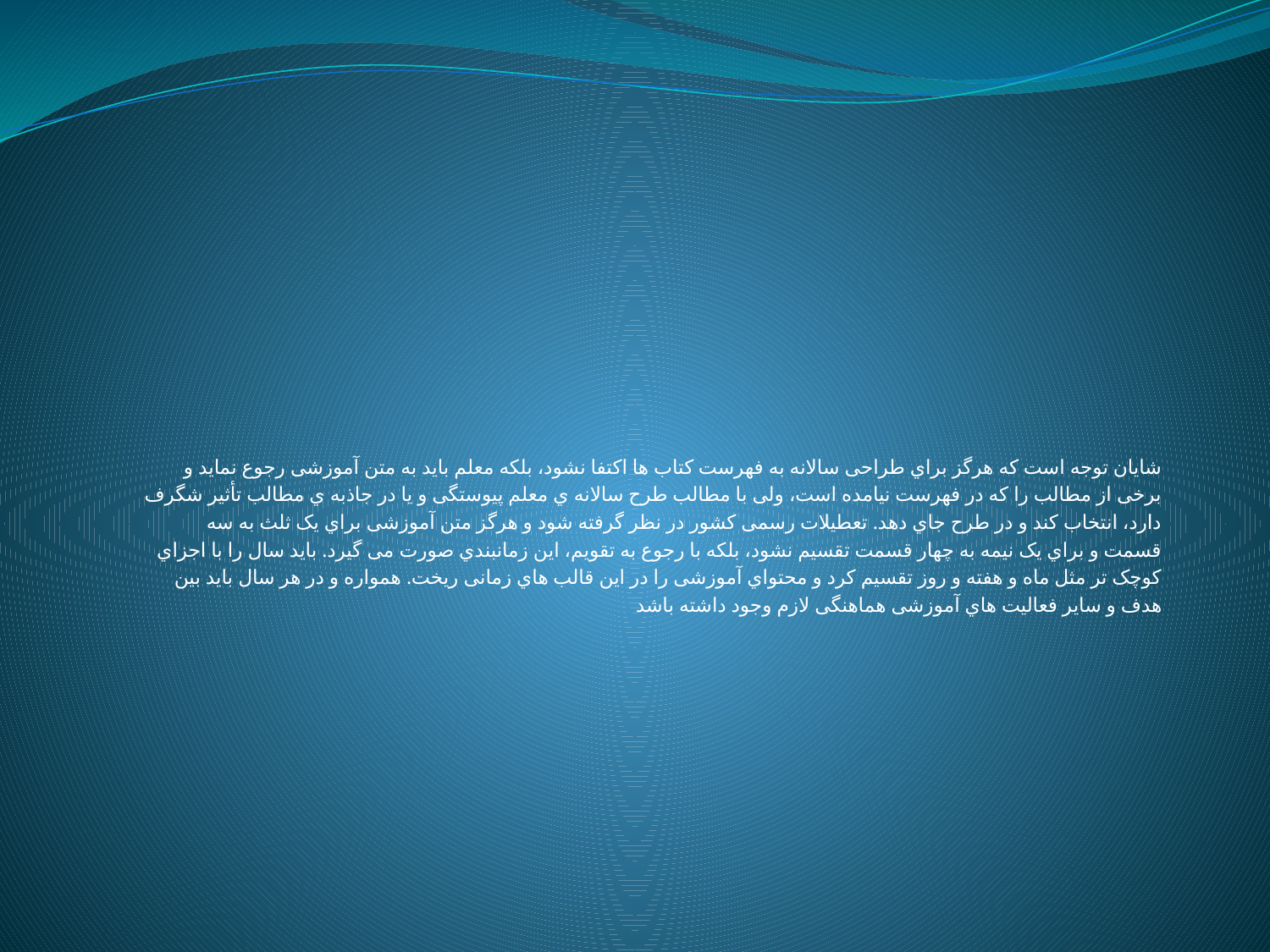

#
شایان توجه است که هرگز براي طراحی سالانه به فهرست کتاب ها اکتفا نشود، بلکه معلم باید به متن آموزشی رجوع نماید و
برخی از مطالب را که در فهرست نیامده است، ولی با مطالب طرح سالانه ي معلم پیوستگی و یا در جاذبه ي مطالب تأثیر شگرف
دارد، انتخاب کند و در طرح جاي دهد. تعطیلات رسمی کشور در نظر گرفته شود و هرگز متن آموزشی براي یک ثلث به سه
قسمت و براي یک نیمه به چهار قسمت تقسیم نشود، بلکه با رجوع به تقویم، این زمانبندي صورت می گیرد. باید سال را با اجزاي
کوچک تر مثل ماه و هفته و روز تقسیم کرد و محتواي آموزشی را در این قالب هاي زمانی ریخت. همواره و در هر سال باید بین
هدف و سایر فعالیت هاي آموزشی هماهنگی لازم وجود داشته باشد